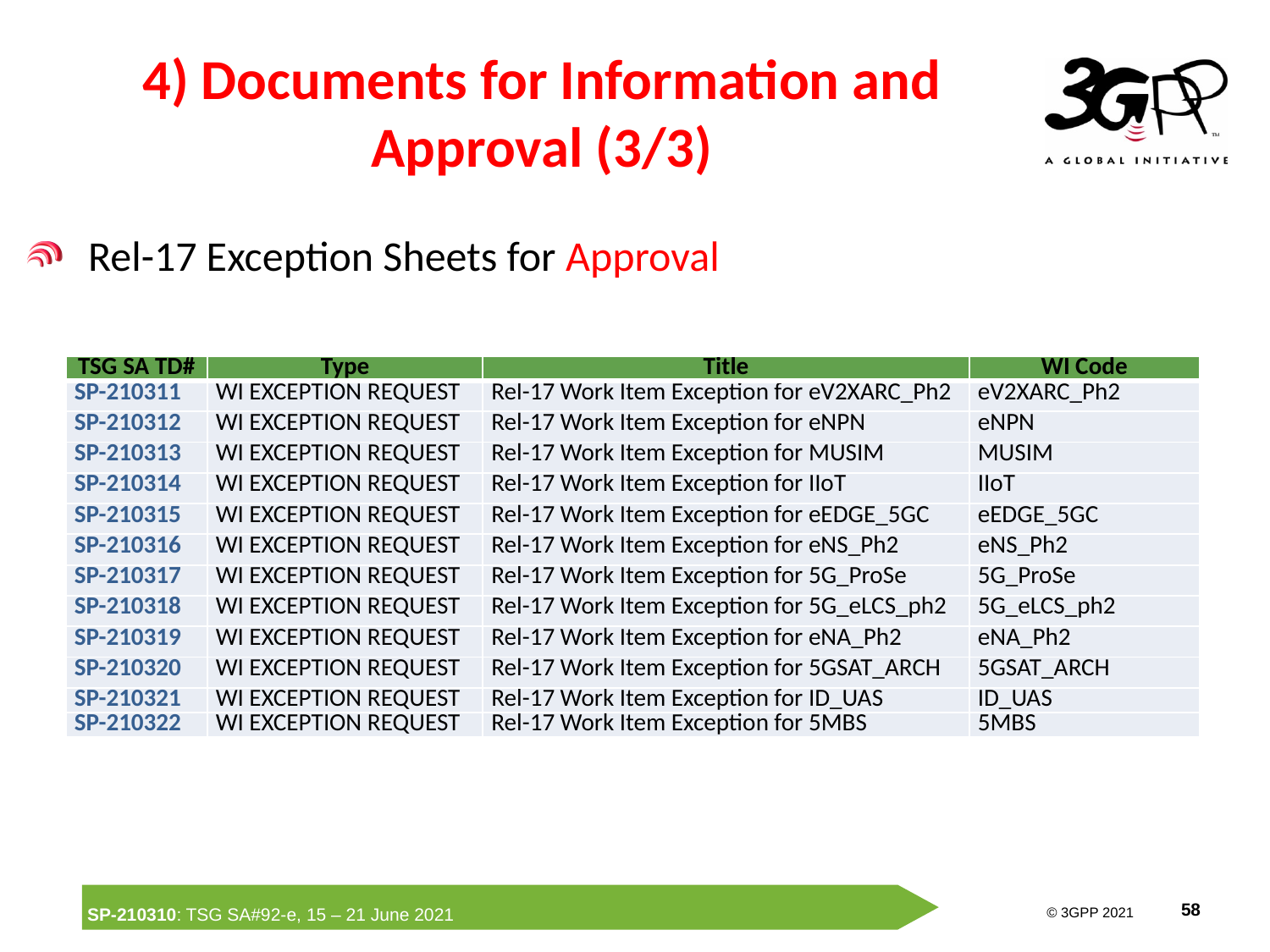

# 4) Documents for Information and Approval (3/3)
Rel-17 Exception Sheets for Approval

| TSG SA TD# | Type | Title | WI Code |
| --- | --- | --- | --- |
| SP-210311 | WI EXCEPTION REQUEST | Rel-17 Work Item Exception for eV2XARC\_Ph2 | eV2XARC\_Ph2 |
| SP-210312 | WI EXCEPTION REQUEST | Rel-17 Work Item Exception for eNPN | eNPN |
| SP-210313 | WI EXCEPTION REQUEST | Rel-17 Work Item Exception for MUSIM | MUSIM |
| SP-210314 | WI EXCEPTION REQUEST | Rel-17 Work Item Exception for IIoT | IIoT |
| SP-210315 | WI EXCEPTION REQUEST | Rel-17 Work Item Exception for eEDGE\_5GC | eEDGE\_5GC |
| SP-210316 | WI EXCEPTION REQUEST | Rel-17 Work Item Exception for eNS\_Ph2 | eNS\_Ph2 |
| SP-210317 | WI EXCEPTION REQUEST | Rel-17 Work Item Exception for 5G\_ProSe | 5G\_ProSe |
| SP-210318 | WI EXCEPTION REQUEST | Rel-17 Work Item Exception for 5G\_eLCS\_ph2 | 5G\_eLCS\_ph2 |
| SP-210319 | WI EXCEPTION REQUEST | Rel-17 Work Item Exception for eNA\_Ph2 | eNA\_Ph2 |
| SP-210320 | WI EXCEPTION REQUEST | Rel-17 Work Item Exception for 5GSAT\_ARCH | 5GSAT\_ARCH |
| SP-210321 | WI EXCEPTION REQUEST | Rel-17 Work Item Exception for ID\_UAS | ID\_UAS |
| SP-210322 | WI EXCEPTION REQUEST | Rel-17 Work Item Exception for 5MBS | 5MBS |